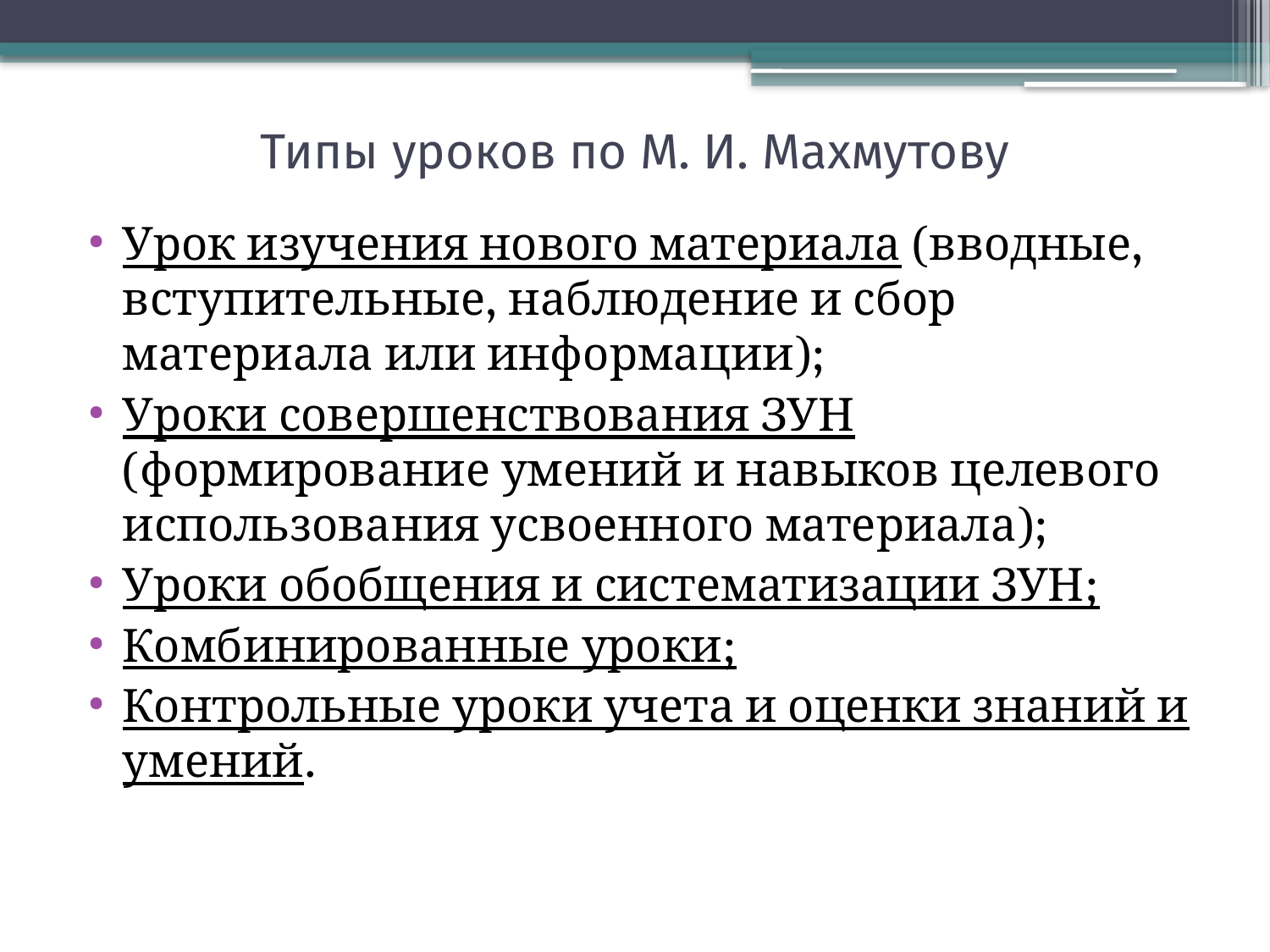

# Типы уроков по М. И. Махмутову
Урок изучения нового материала (вводные, вступительные, наблюдение и сбор материала или информации);
Уроки совершенствования ЗУН (формирование умений и навыков целевого использования усвоенного материала);
Уроки обобщения и систематизации ЗУН;
Комбинированные уроки;
Контрольные уроки учета и оценки знаний и умений.